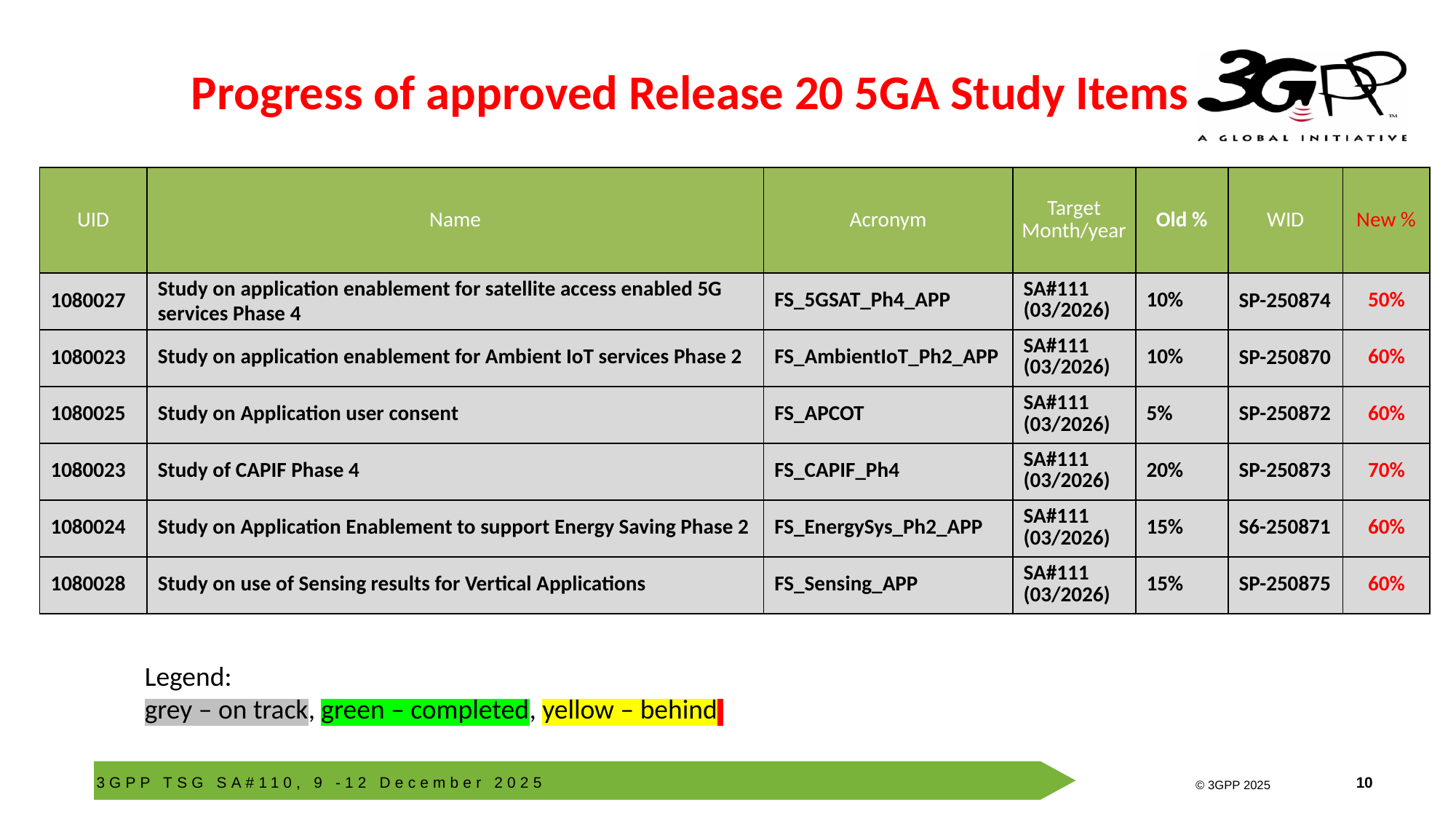

# Progress of approved Release 20 5GA Study Items
| UID | Name | Acronym | Target Month/year | Old % | WID | New % |
| --- | --- | --- | --- | --- | --- | --- |
| 1080027 | Study on application enablement for satellite access enabled 5G services Phase 4 | FS\_5GSAT\_Ph4\_APP | SA#111 (03/2026) | 10% | SP-250874 | 50% |
| 1080023 | Study on application enablement for Ambient IoT services Phase 2 | FS\_AmbientIoT\_Ph2\_APP | SA#111 (03/2026) | 10% | SP-250870 | 60% |
| 1080025 | Study on Application user consent | FS\_APCOT | SA#111 (03/2026) | 5% | SP-250872 | 60% |
| 1080023 | Study of CAPIF Phase 4 | FS\_CAPIF\_Ph4 | SA#111 (03/2026) | 20% | SP-250873 | 70% |
| 1080024 | Study on Application Enablement to support Energy Saving Phase 2 | FS\_EnergySys\_Ph2\_APP | SA#111 (03/2026) | 15% | S6-250871 | 60% |
| 1080028 | Study on use of Sensing results for Vertical Applications | FS\_Sensing\_APP | SA#111 (03/2026) | 15% | SP-250875 | 60% |
Legend:
grey – on track, green – completed, yellow – behind